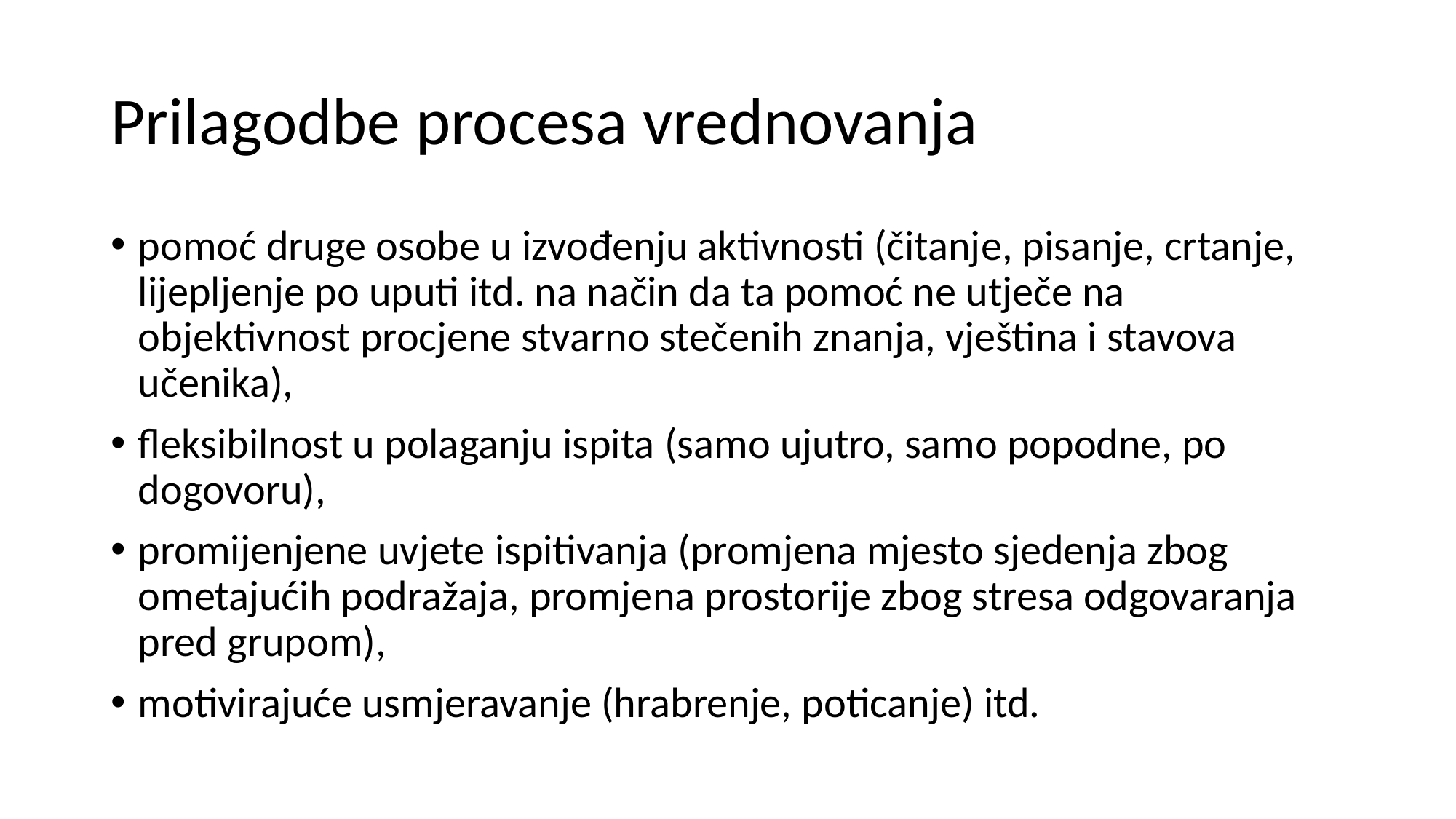

# Prilagodbe procesa vrednovanja
pomoć druge osobe u izvođenju aktivnosti (čitanje, pisanje, crtanje, lijepljenje po uputi itd. na način da ta pomoć ne utječe na objektivnost procjene stvarno stečenih znanja, vještina i stavova učenika),
fleksibilnost u polaganju ispita (samo ujutro, samo popodne, po dogovoru),
promijenjene uvjete ispitivanja (promjena mjesto sjedenja zbog ometajućih podražaja, promjena prostorije zbog stresa odgovaranja pred grupom),
motivirajuće usmjeravanje (hrabrenje, poticanje) itd.